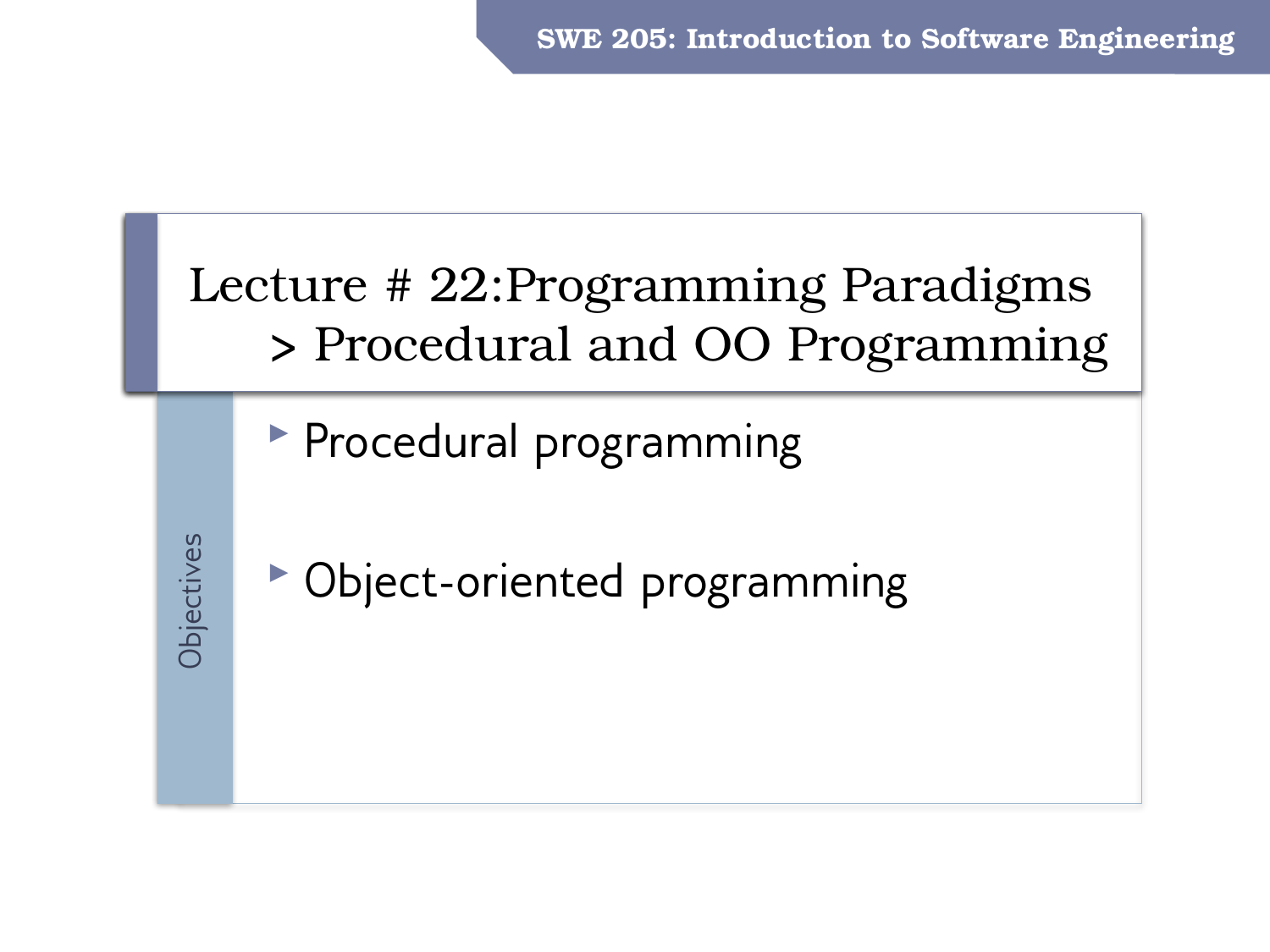

SWE 205: Introduction to Software Engineering
# Lecture # 22:Programming Paradigms > Procedural and OO Programming
Procedural programming

Object-oriented programming